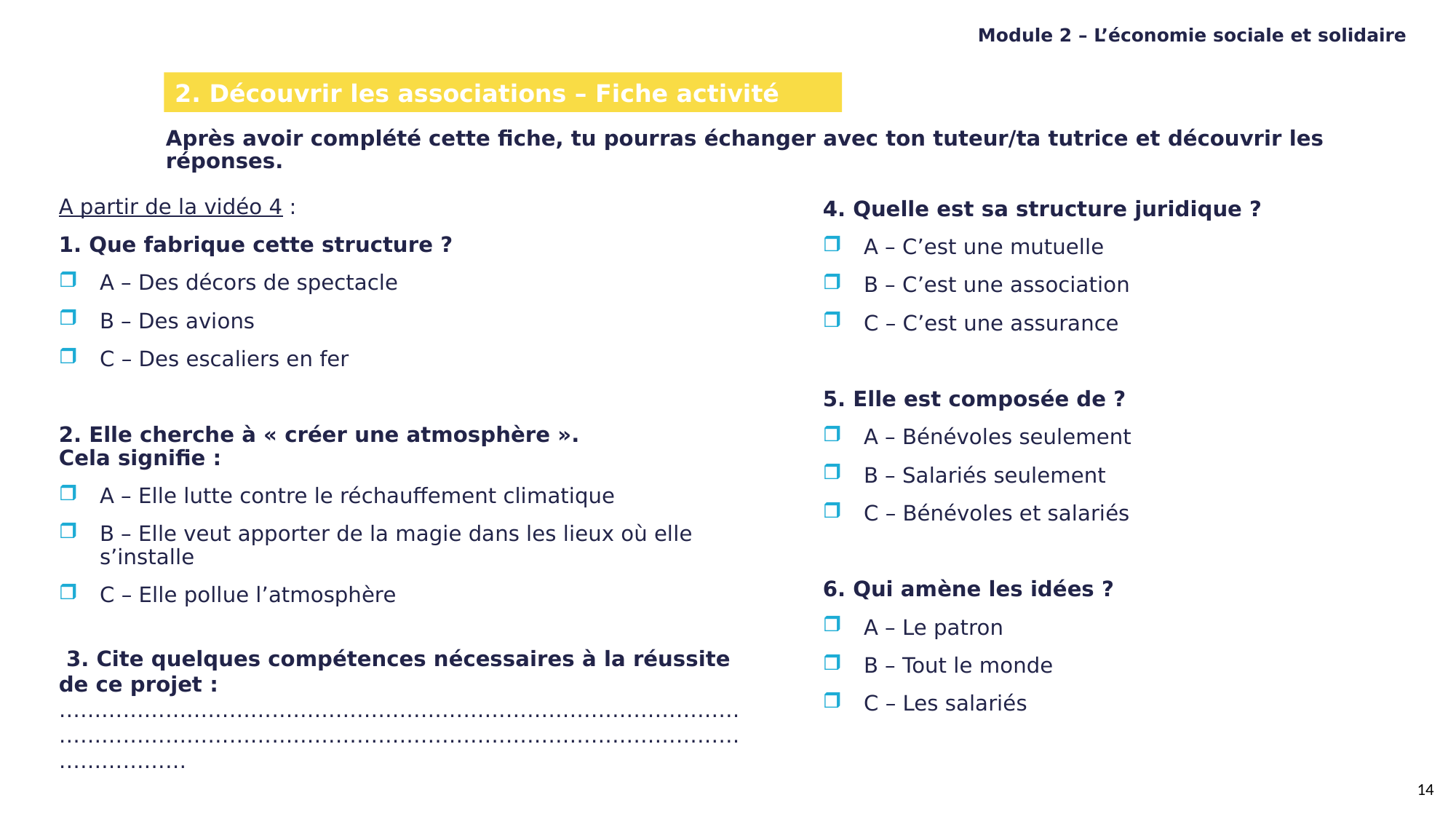

Module 2 – L’économie sociale et solidaire
2. Découvrir les associations – Fiche activité
Après avoir complété cette fiche, tu pourras échanger avec ton tuteur/ta tutrice et découvrir les réponses.

A partir de la vidéo 4 :
1. Que fabrique cette structure ?
A – Des décors de spectacle
B – Des avions
C – Des escaliers en fer

2. Elle cherche à « créer une atmosphère ».
Cela signifie :
A – Elle lutte contre le réchauffement climatique
B – Elle veut apporter de la magie dans les lieux où elle s’installe
C – Elle pollue l’atmosphère

 3. Cite quelques compétences nécessaires à la réussite de ce projet :
…………………………………………………………………………………………………………………………………………………………………………………………

4. Quelle est sa structure juridique ?
A – C’est une mutuelle
B – C’est une association
C – C’est une assurance

5. Elle est composée de ?
A – Bénévoles seulement
B – Salariés seulement
C – Bénévoles et salariés

6. Qui amène les idées ?
A – Le patron
B – Tout le monde
C – Les salariés

14